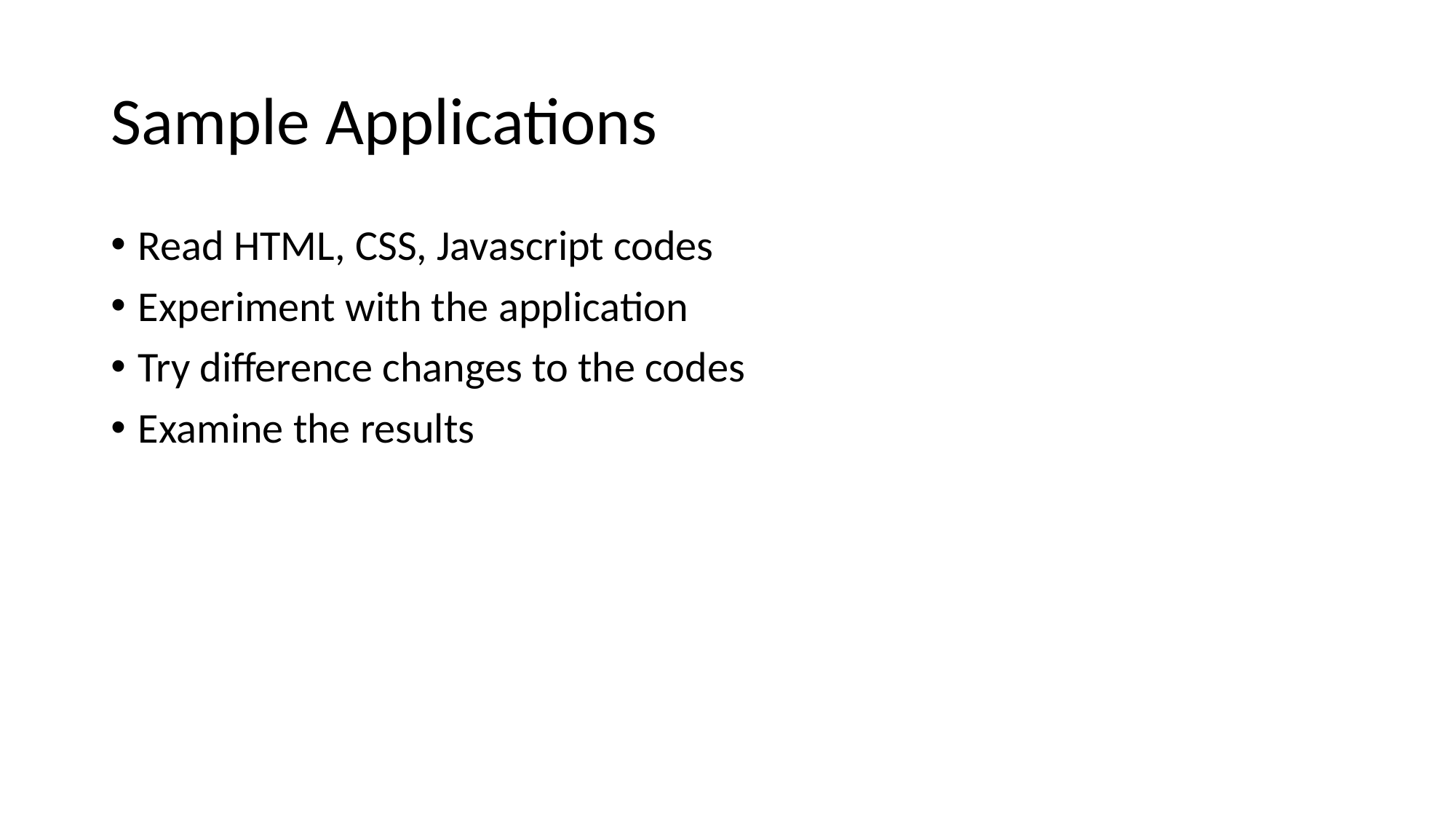

# Sample Applications
Read HTML, CSS, Javascript codes
Experiment with the application
Try difference changes to the codes
Examine the results